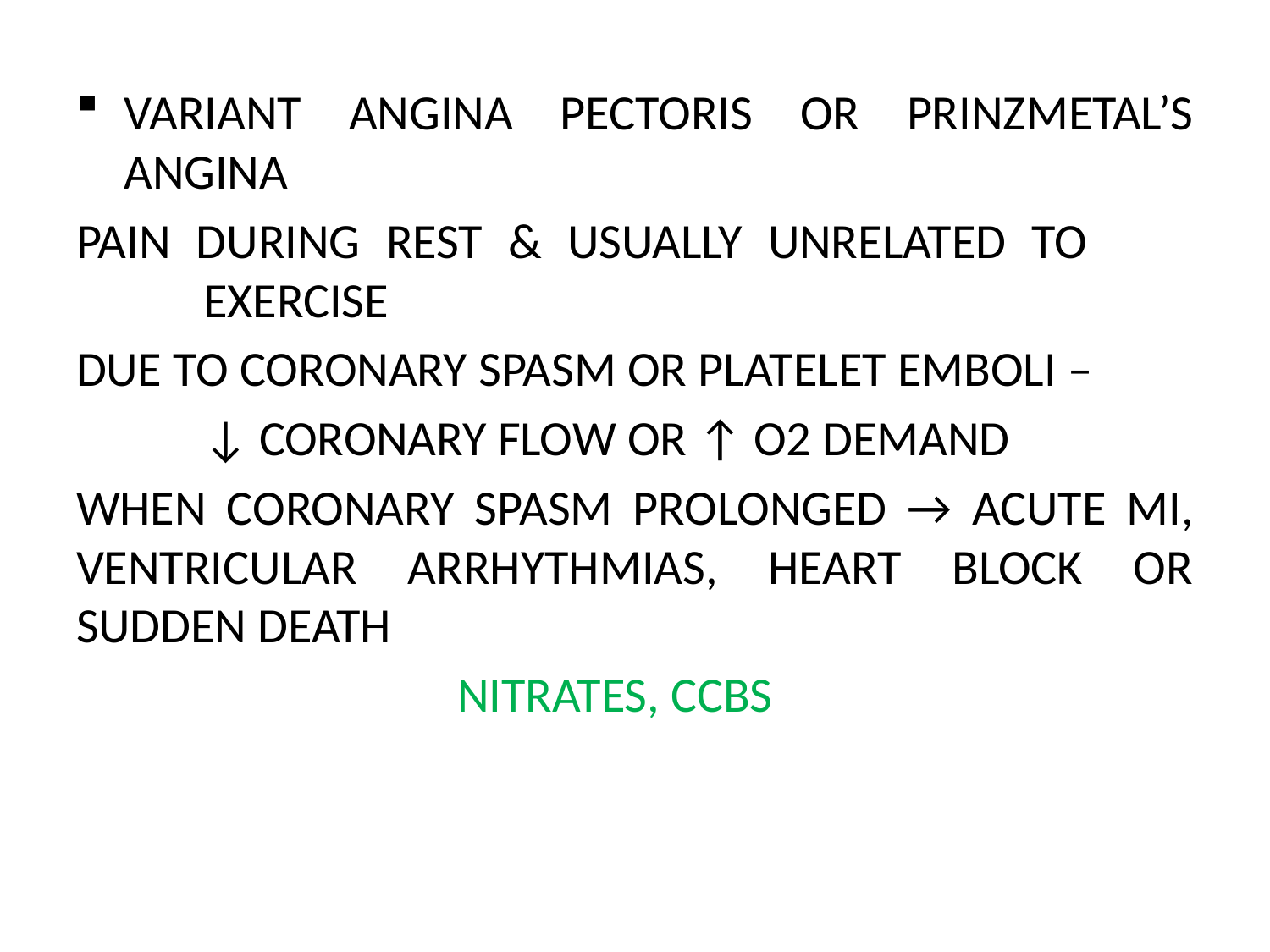

VARIANT ANGINA PECTORIS OR PRINZMETAL’S ANGINA
PAIN DURING REST & USUALLY UNRELATED TO 		EXERCISE
DUE TO CORONARY SPASM OR PLATELET EMBOLI –
	↓ CORONARY FLOW OR ↑ O2 DEMAND
WHEN CORONARY SPASM PROLONGED → ACUTE MI, VENTRICULAR ARRHYTHMIAS, HEART BLOCK OR SUDDEN DEATH
			NITRATES, CCBS